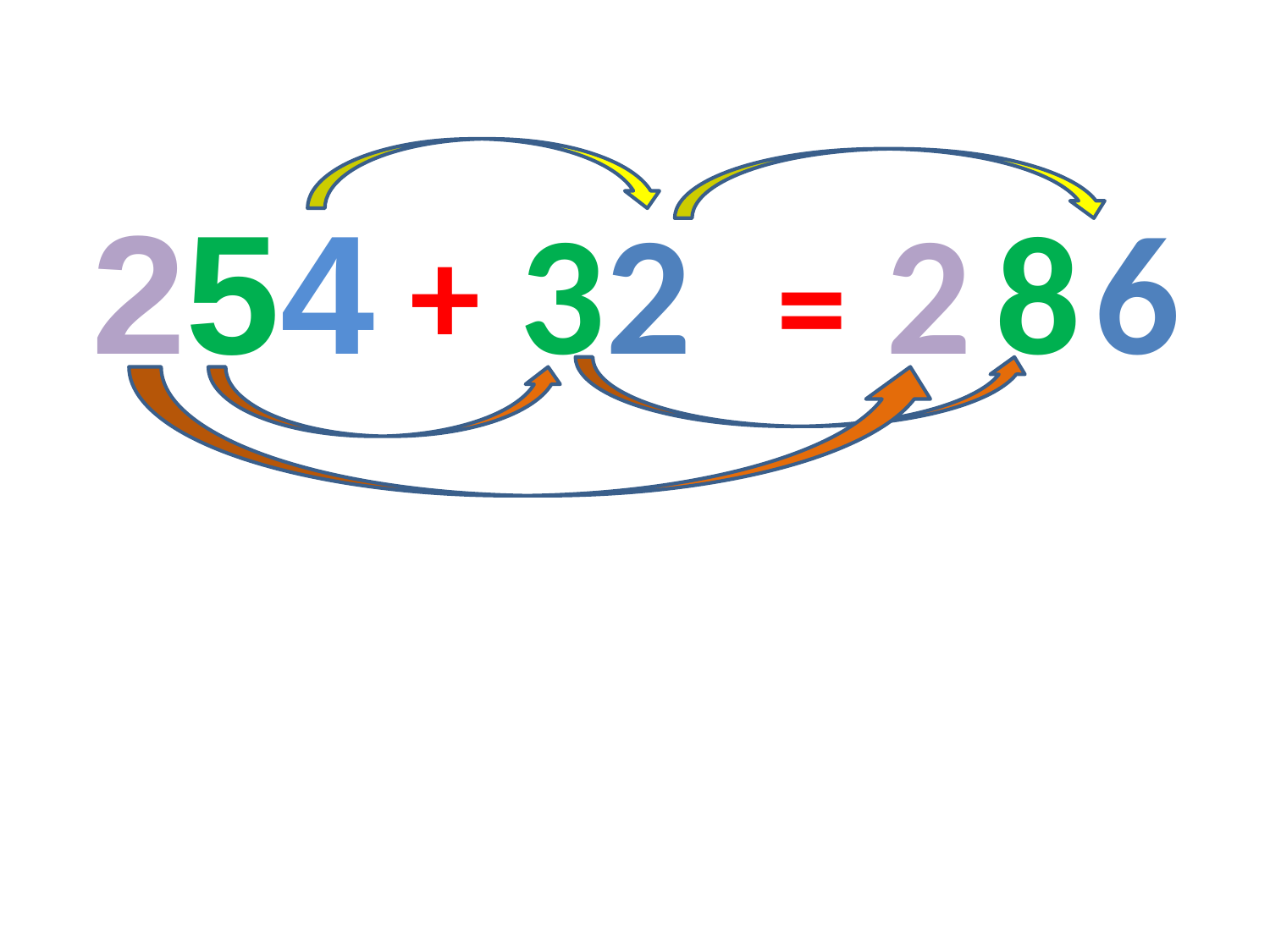

254
32
2
8
6
+
=